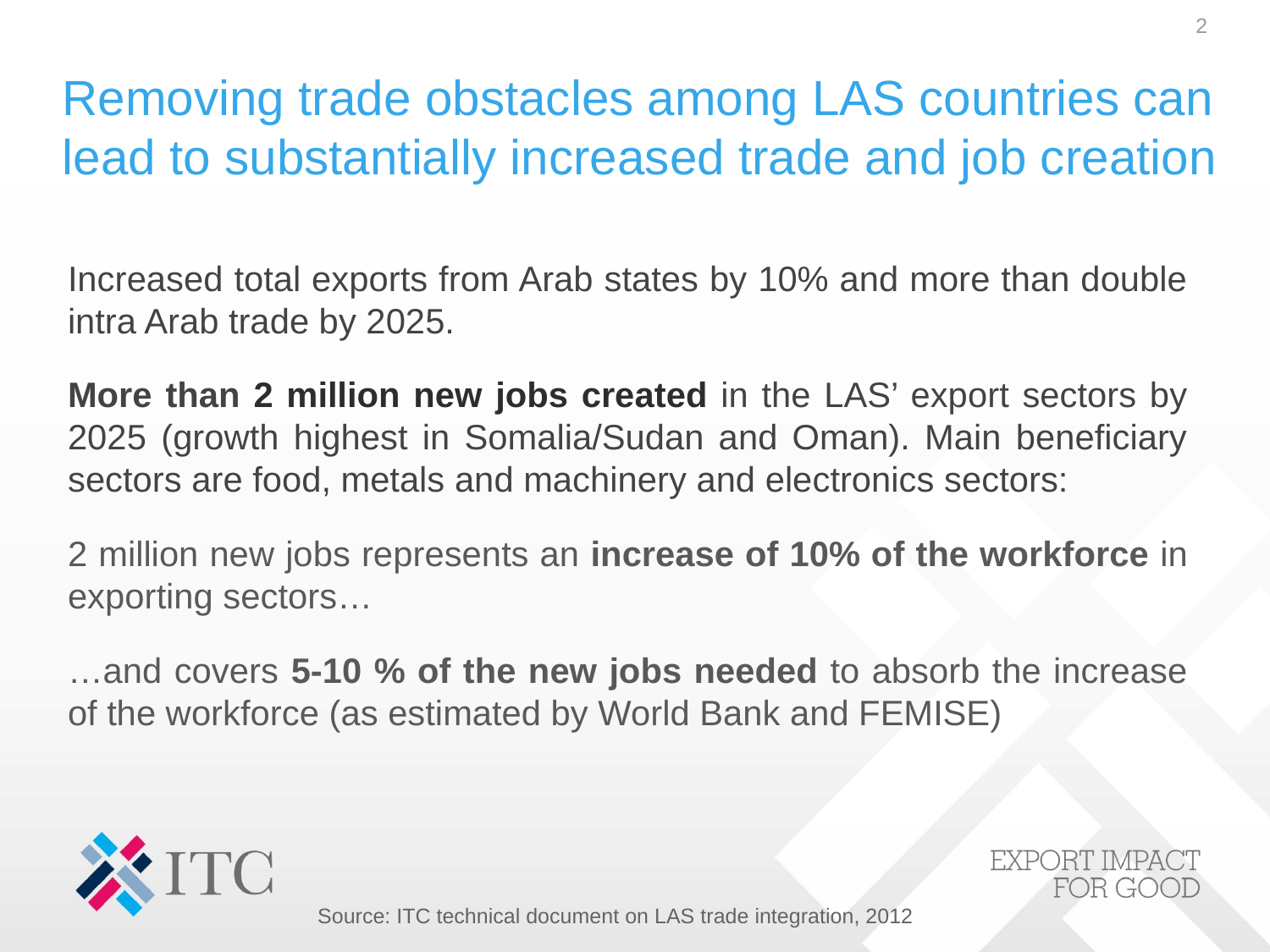

2
# Removing trade obstacles among LAS countries can lead to substantially increased trade and job creation
Increased total exports from Arab states by 10% and more than double intra Arab trade by 2025.

More than 2 million new jobs created in the LAS’ export sectors by 2025 (growth highest in Somalia/Sudan and Oman). Main beneficiary sectors are food, metals and machinery and electronics sectors:

2 million new jobs represents an increase of 10% of the workforce in exporting sectors…

…and covers 5-10 % of the new jobs needed to absorb the increase of the workforce (as estimated by World Bank and FEMISE)

Source: ITC technical document on LAS trade integration, 2012